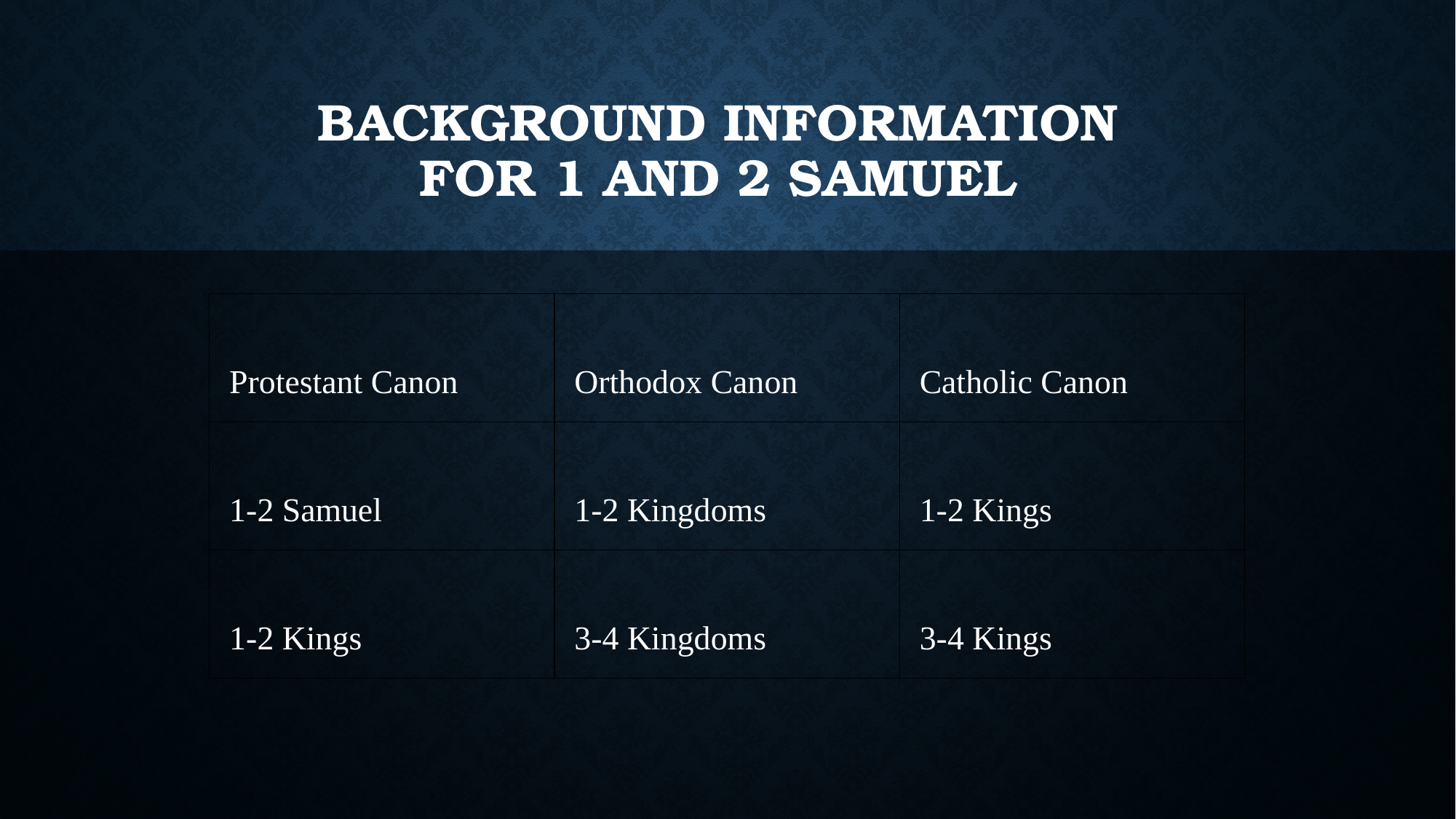

# Background Information for 1 and 2 Samuel

| Protestant Canon | Orthodox Canon | Catholic Canon |
| --- | --- | --- |
| 1-2 Samuel | 1-2 Kingdoms | 1-2 Kings |
| 1-2 Kings | 3-4 Kingdoms | 3-4 Kings |